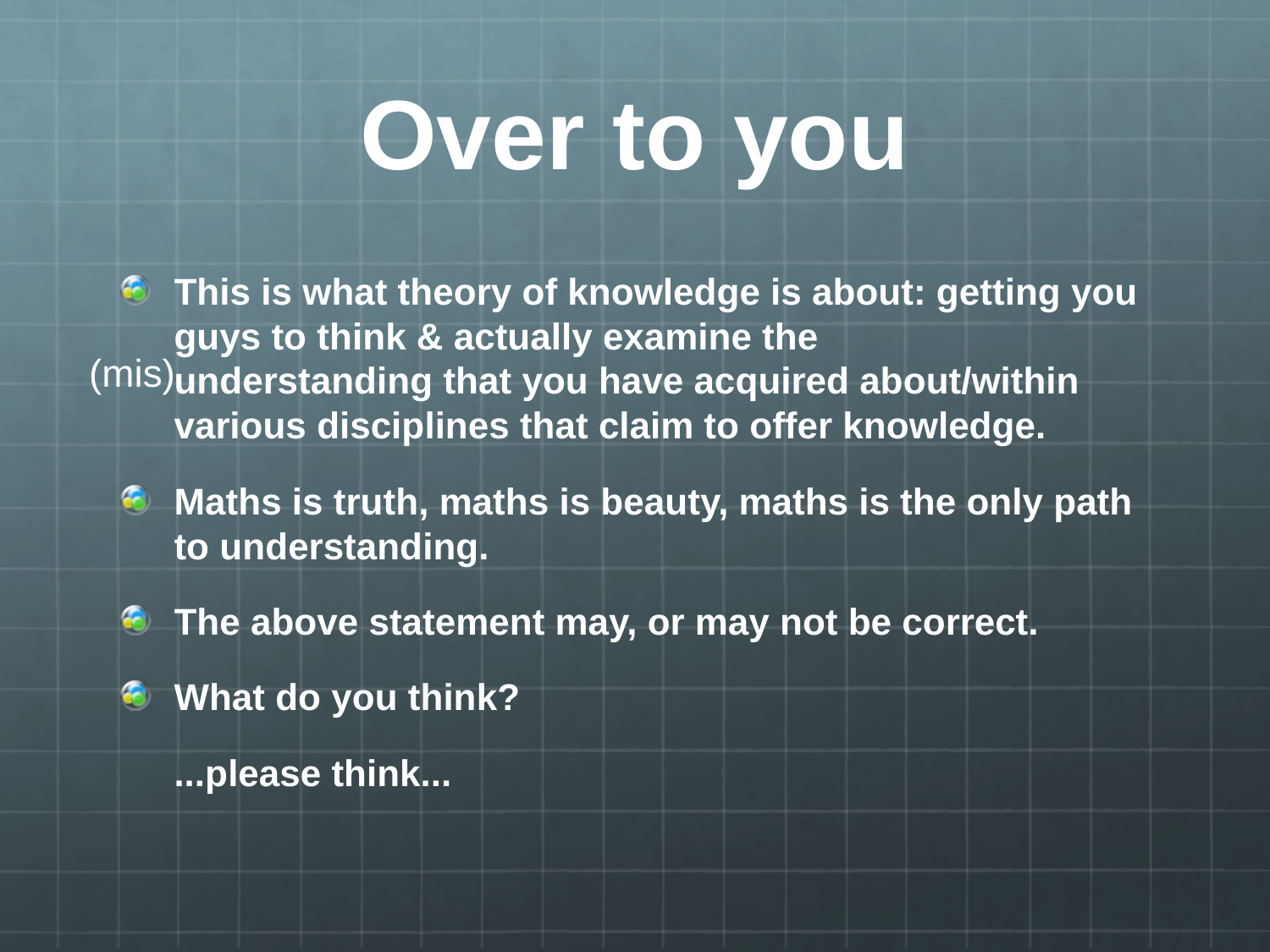

# Over to you
This is what theory of knowledge is about: getting you guys to think & actually examine the
understanding that you have acquired about/within various disciplines that claim to offer knowledge.
Maths is truth, maths is beauty, maths is the only path to understanding.
The above statement may, or may not be correct.
What do you think?
						...please think...
(mis)